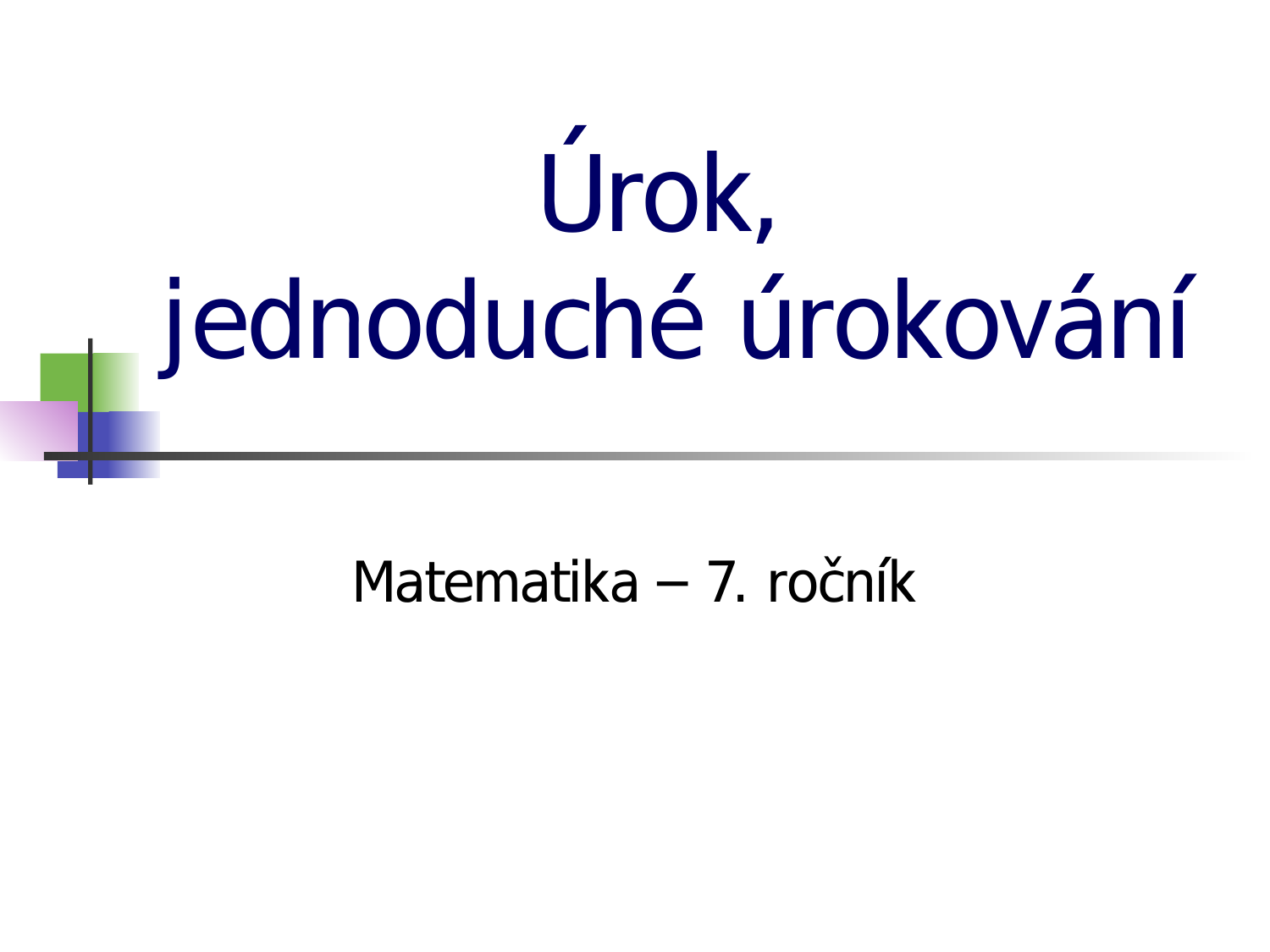

# Úrok, jednoduché úrokování
Matematika – 7. ročník